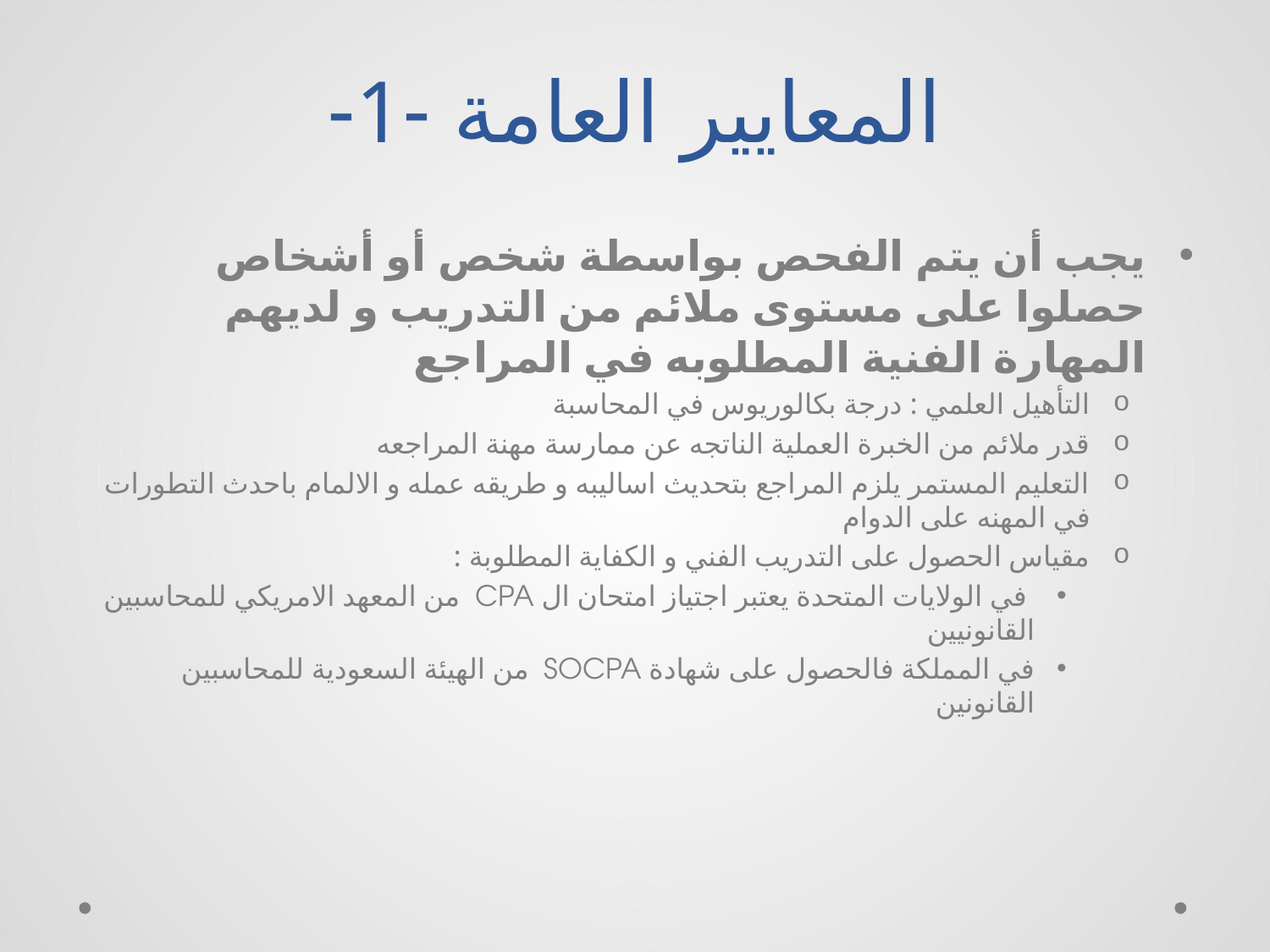

# المعايير العامة -1-
يجب أن يتم الفحص بواسطة شخص أو أشخاص حصلوا على مستوى ملائم من التدريب و لديهم المهارة الفنية المطلوبه في المراجع
التأهيل العلمي : درجة بكالوريوس في المحاسبة
قدر ملائم من الخبرة العملية الناتجه عن ممارسة مهنة المراجعه
التعليم المستمر يلزم المراجع بتحديث اساليبه و طريقه عمله و الالمام باحدث التطورات في المهنه على الدوام
مقياس الحصول على التدريب الفني و الكفاية المطلوبة :
 في الولايات المتحدة يعتبر اجتياز امتحان ال CPA  من المعهد الامريكي للمحاسبين القانونيين
في المملكة فالحصول على شهادة SOCPA  من الهيئة السعودية للمحاسبين القانونين